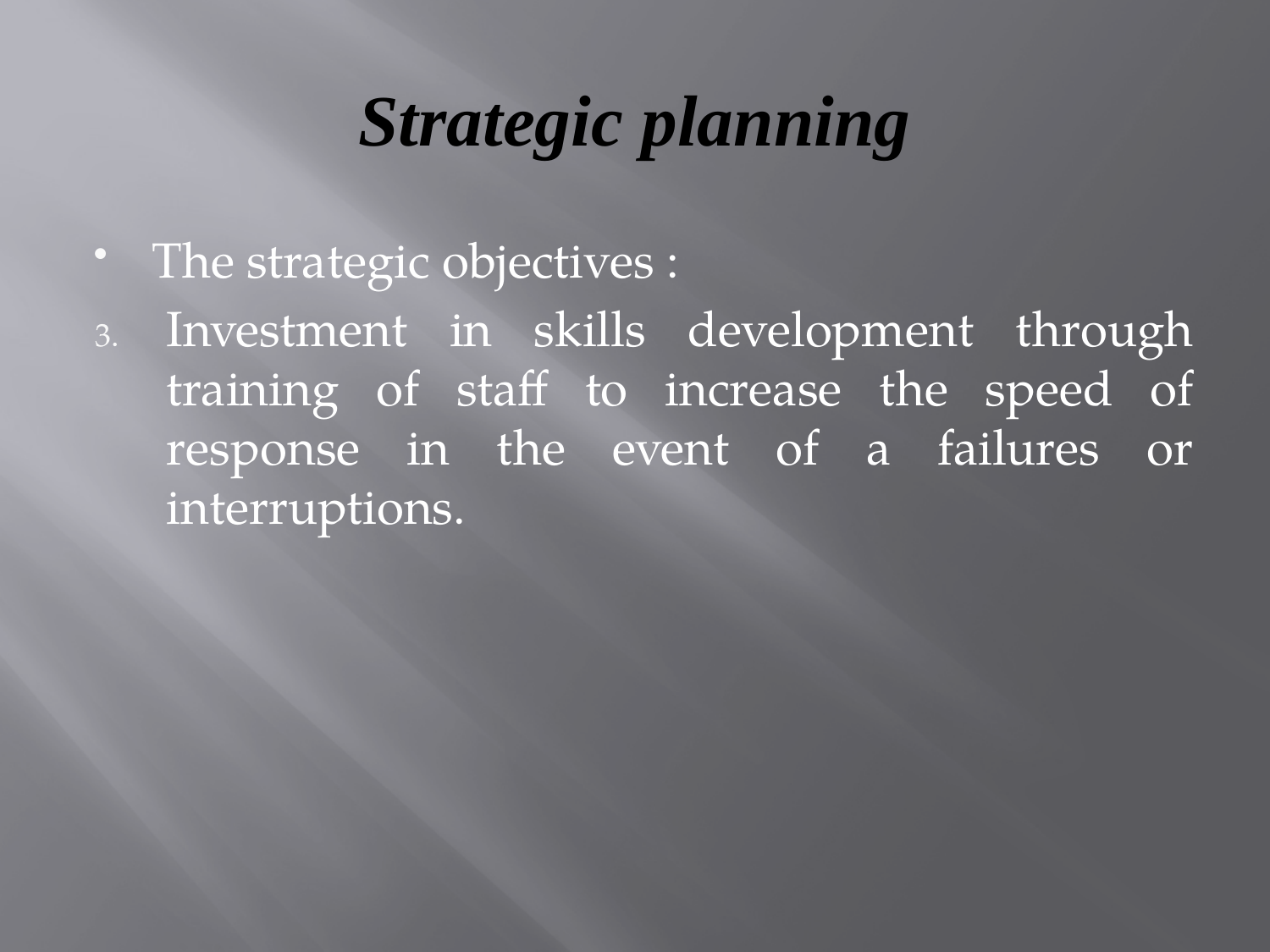

# Strategic planning
The strategic objectives :
Investment in skills development through training of staff to increase the speed of response in the event of a failures or interruptions.